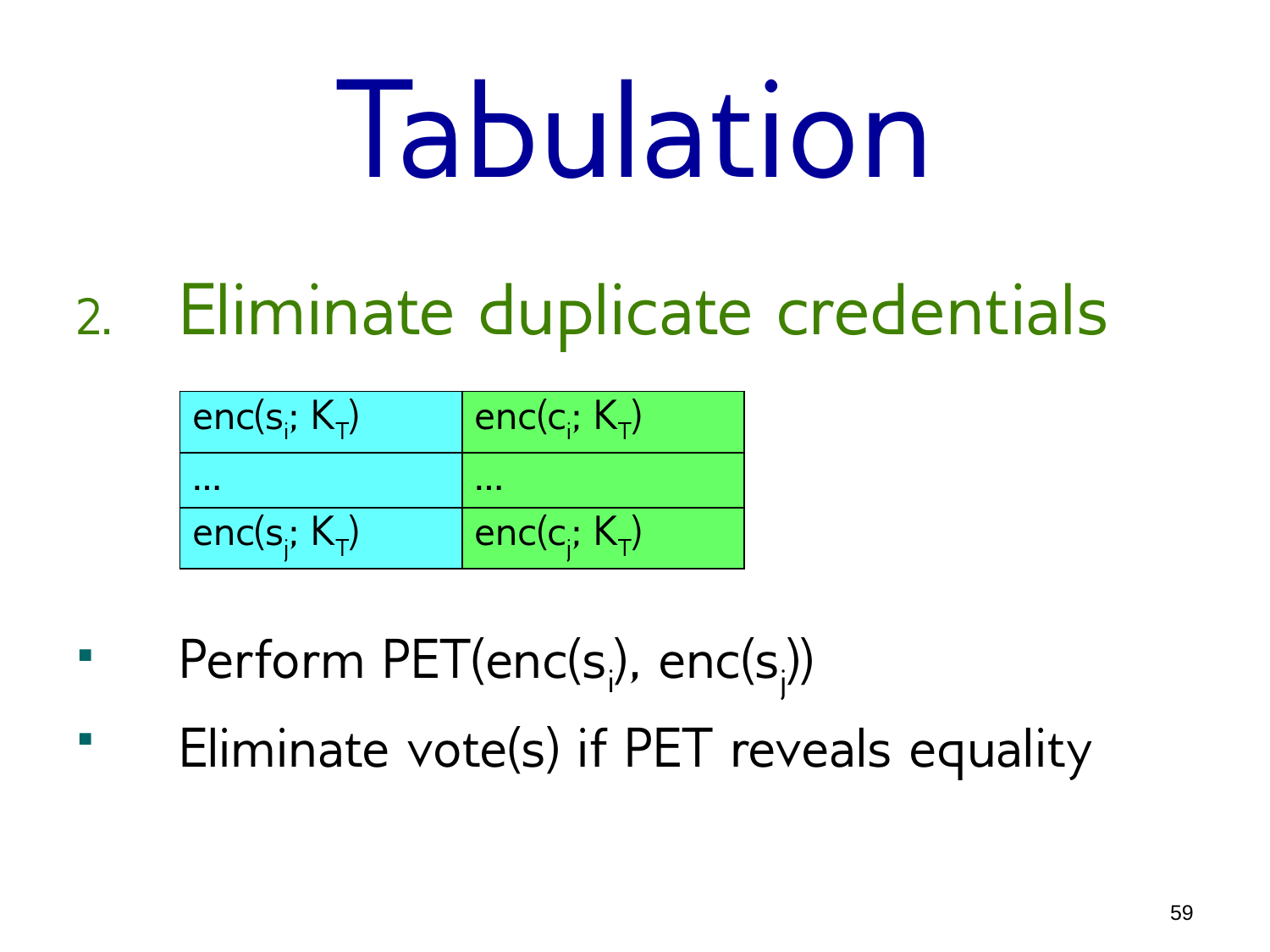

# Tabulation
Eliminate duplicate credentials

Perform PET(enc(si), enc(sj))
Eliminate vote(s) if PET reveals equality
| enc(si; KT) | enc(ci; KT) |
| --- | --- |
| … | … |
| enc(sj; KT) | enc(cj; KT) |
59